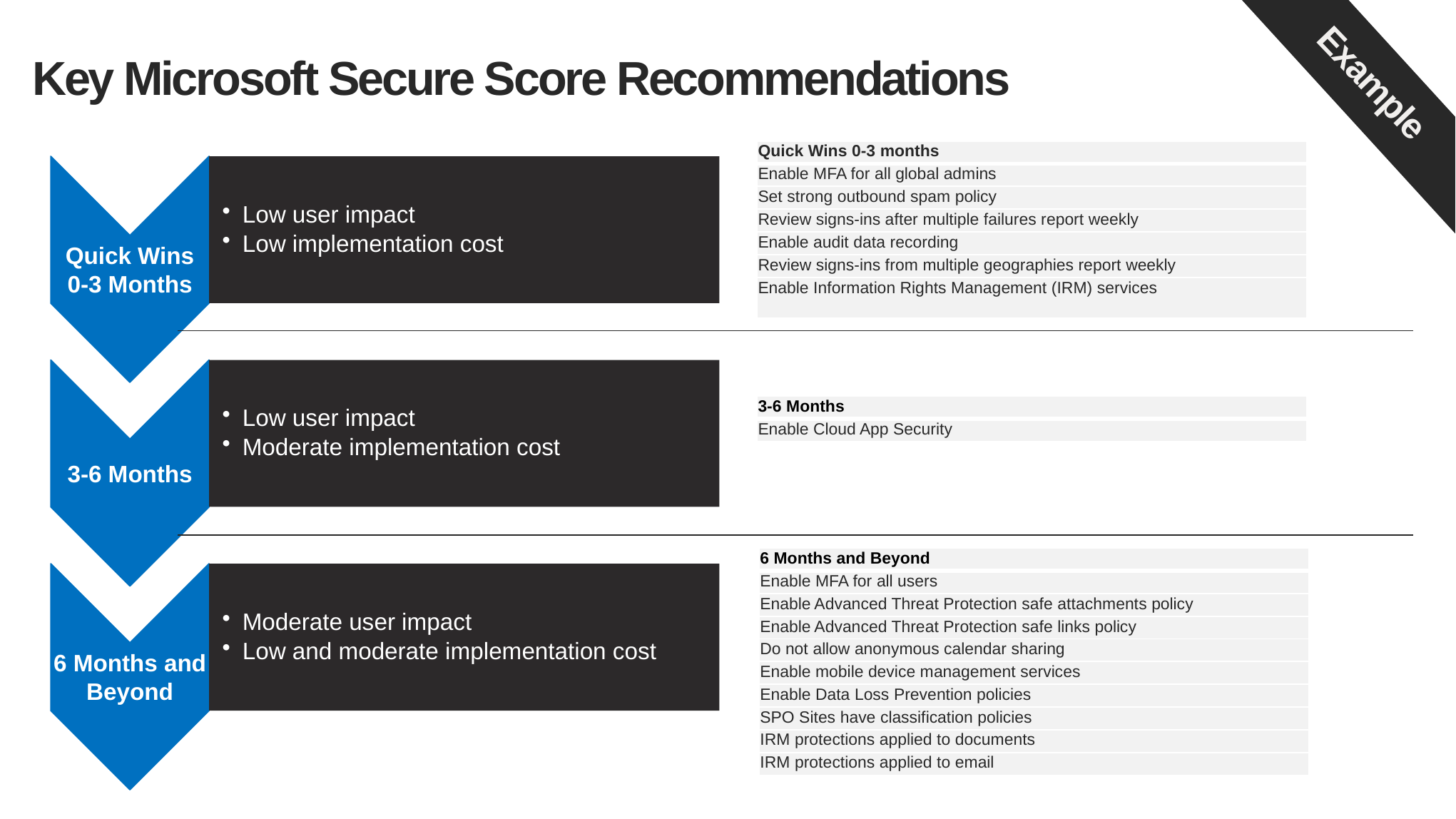

Example
# Key Microsoft Secure Score Recommendations
| Quick Wins 0-3 months |
| --- |
| Enable MFA for all global admins |
| Set strong outbound spam policy |
| Review signs-ins after multiple failures report weekly |
| Enable audit data recording |
| Review signs-ins from multiple geographies report weekly |
| Enable Information Rights Management (IRM) services |
Quick Wins
0-3 Months
Low user impact
Low implementation cost
3-6 Months
Low user impact
Moderate implementation cost
6 Months and Beyond
Moderate user impact
Low and moderate implementation cost
| 3-6 Months |
| --- |
| Enable Cloud App Security |
| 6 Months and Beyond |
| --- |
| Enable MFA for all users |
| Enable Advanced Threat Protection safe attachments policy |
| Enable Advanced Threat Protection safe links policy |
| Do not allow anonymous calendar sharing |
| Enable mobile device management services |
| Enable Data Loss Prevention policies |
| SPO Sites have classification policies |
| IRM protections applied to documents |
| IRM protections applied to email |